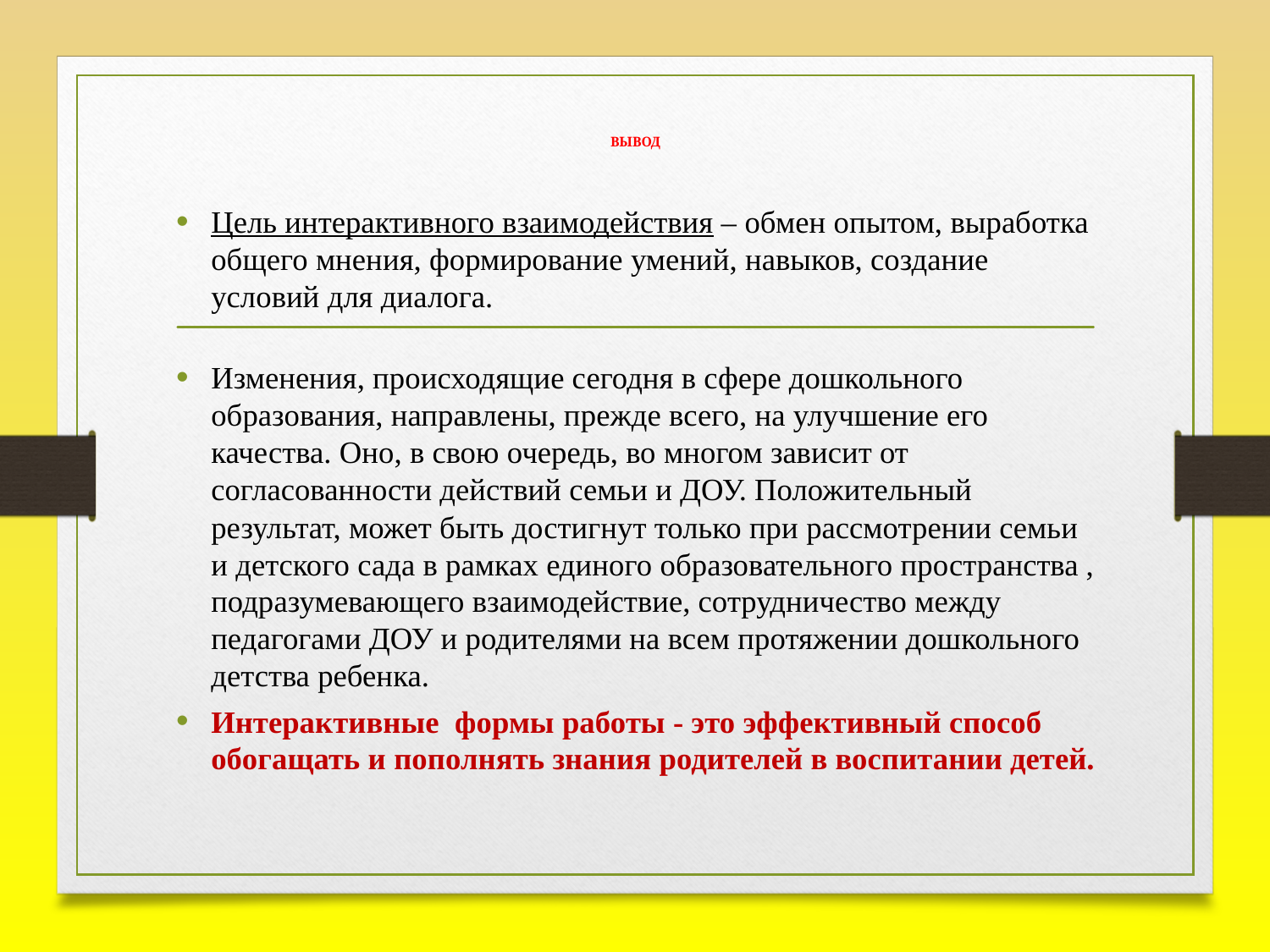

# ВЫВОД

Цель интерактивного взаимодействия – обмен опытом, выработка общего мнения, формирование умений, навыков, создание условий для диалога.

Изменения, происходящие сегодня в сфере дошкольного образования, направлены, прежде всего, на улучшение его качества. Оно, в свою очередь, во многом зависит от согласованности действий семьи и ДОУ. Положительный результат, может быть достигнут только при рассмотрении семьи и детского сада в рамках единого образовательного пространства , подразумевающего взаимодействие, сотрудничество между педагогами ДОУ и родителями на всем протяжении дошкольного детства ребенка.
Интерактивные  формы работы - это эффективный способ обогащать и пополнять знания родителей в воспитании детей.